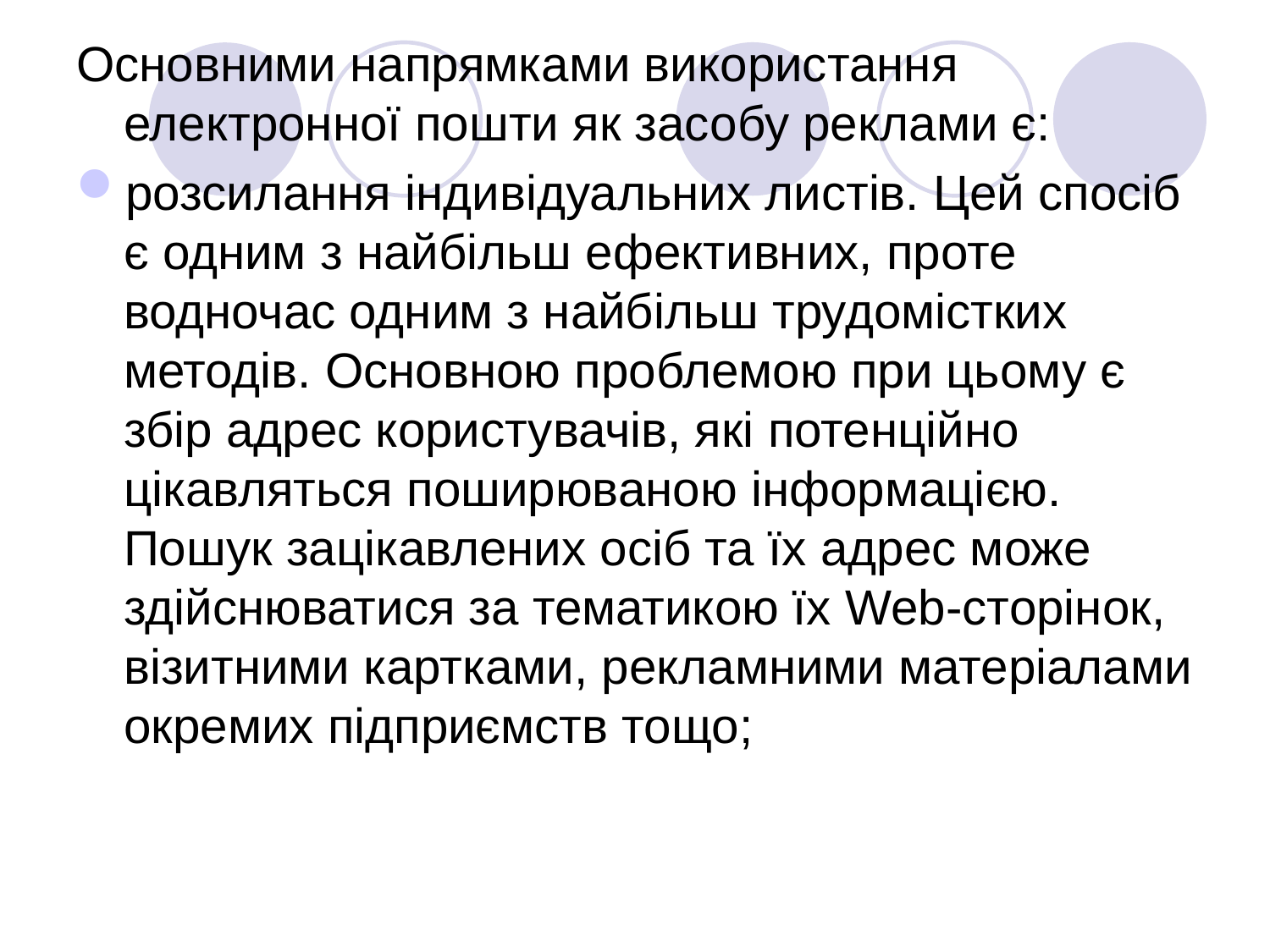

Основними напрямками використання електронної пошти як засобу реклами є:
розсилання індивідуальних листів. Цей спосіб є одним з найбільш ефективних, проте водночас одним з найбільш трудомістких методів. Основною проблемою при цьому є збір адрес користувачів, які потенційно цікавляться поширюваною інформацією. Пошук зацікавлених осіб та їх адрес може здійснюватися за тематикою їх Web-сторінок, візитними картками, рекламними матеріалами окремих підприємств тощо;